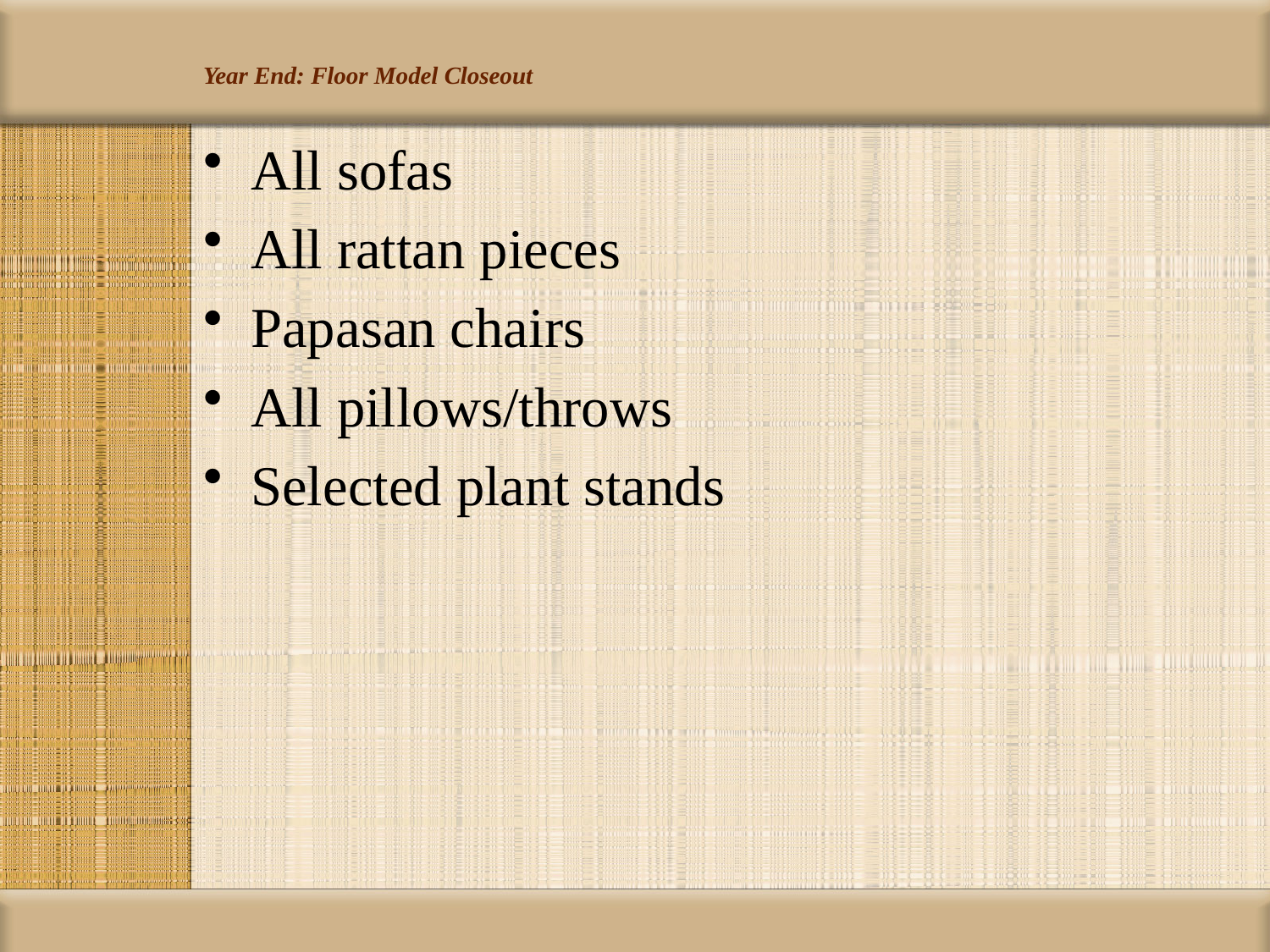

# Year End: Floor Model Closeout
All sofas
All rattan pieces
Papasan chairs
All pillows/throws
Selected plant stands